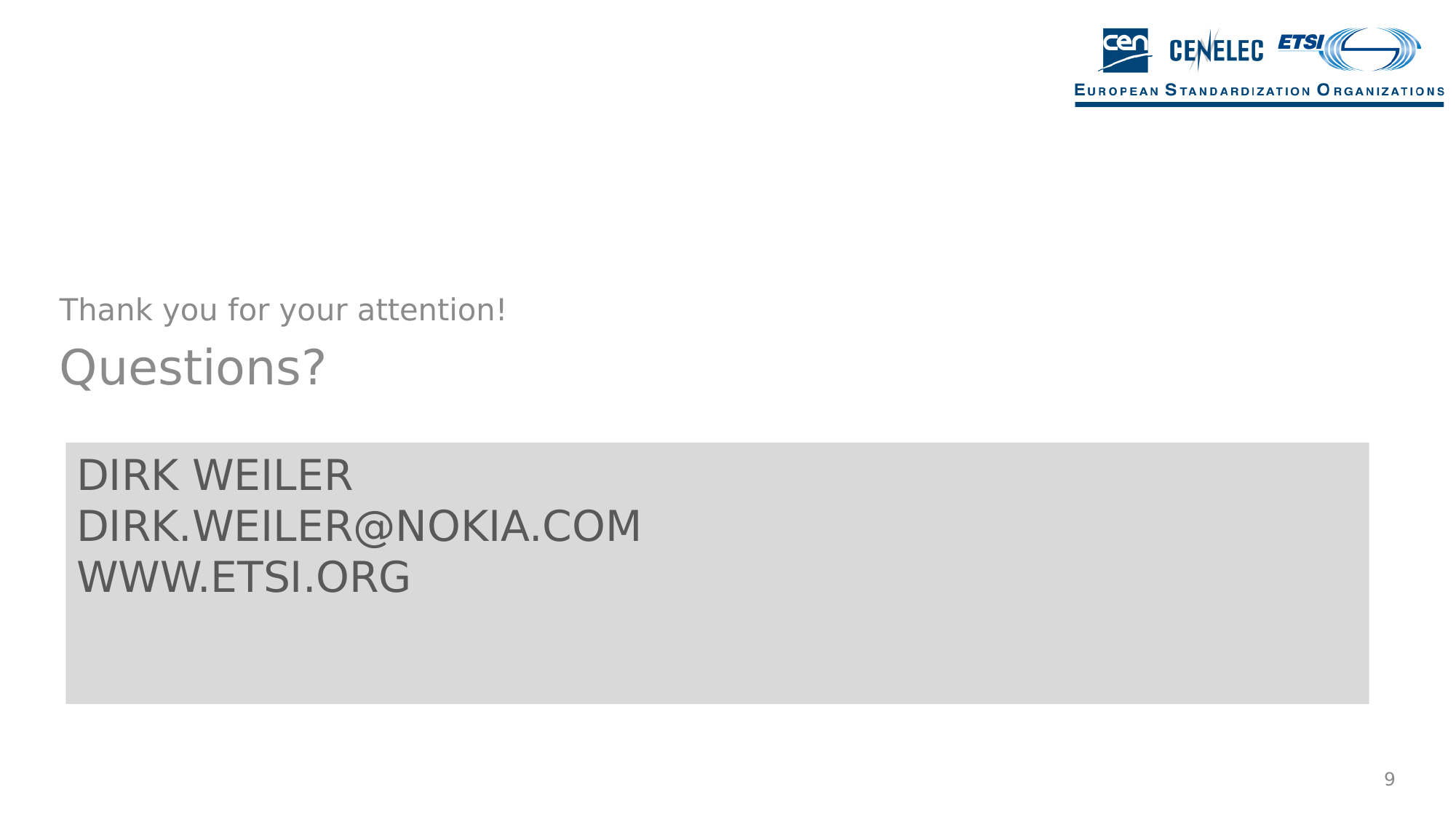

Thank you for your attention!
Questions?

# Dirk Weiler dirk.weiler@Nokia.com www.etsi.org
9